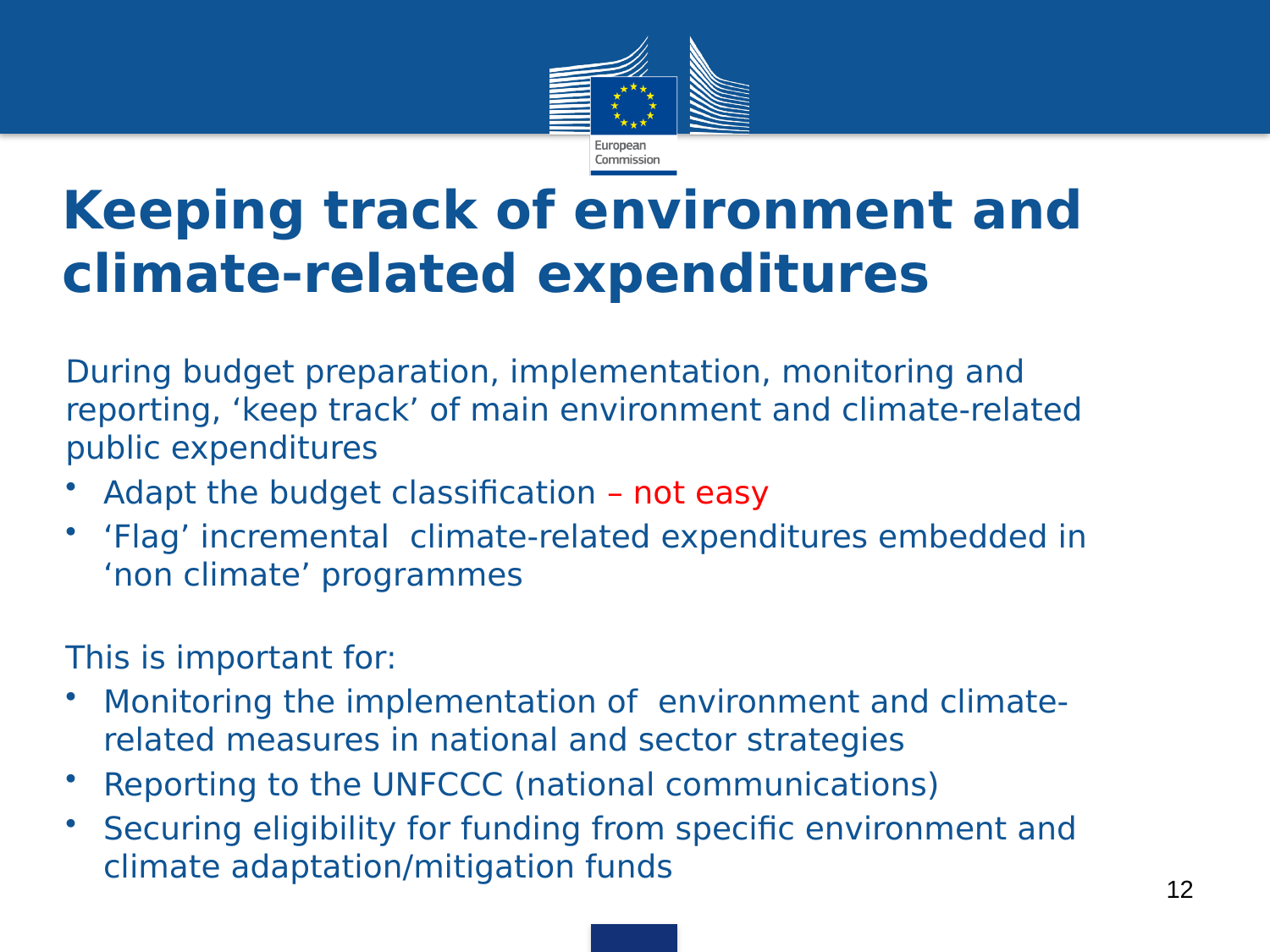

# Keeping track of environment and climate-related expenditures
During budget preparation, implementation, monitoring and reporting, ‘keep track’ of main environment and climate-related public expenditures
Adapt the budget classification – not easy
‘Flag’ incremental  climate-related expenditures embedded in ‘non climate’ programmes

This is important for:
Monitoring the implementation of  environment and climate-related measures in national and sector strategies
Reporting to the UNFCCC (national communications)
Securing eligibility for funding from specific environment and climate adaptation/mitigation funds
12